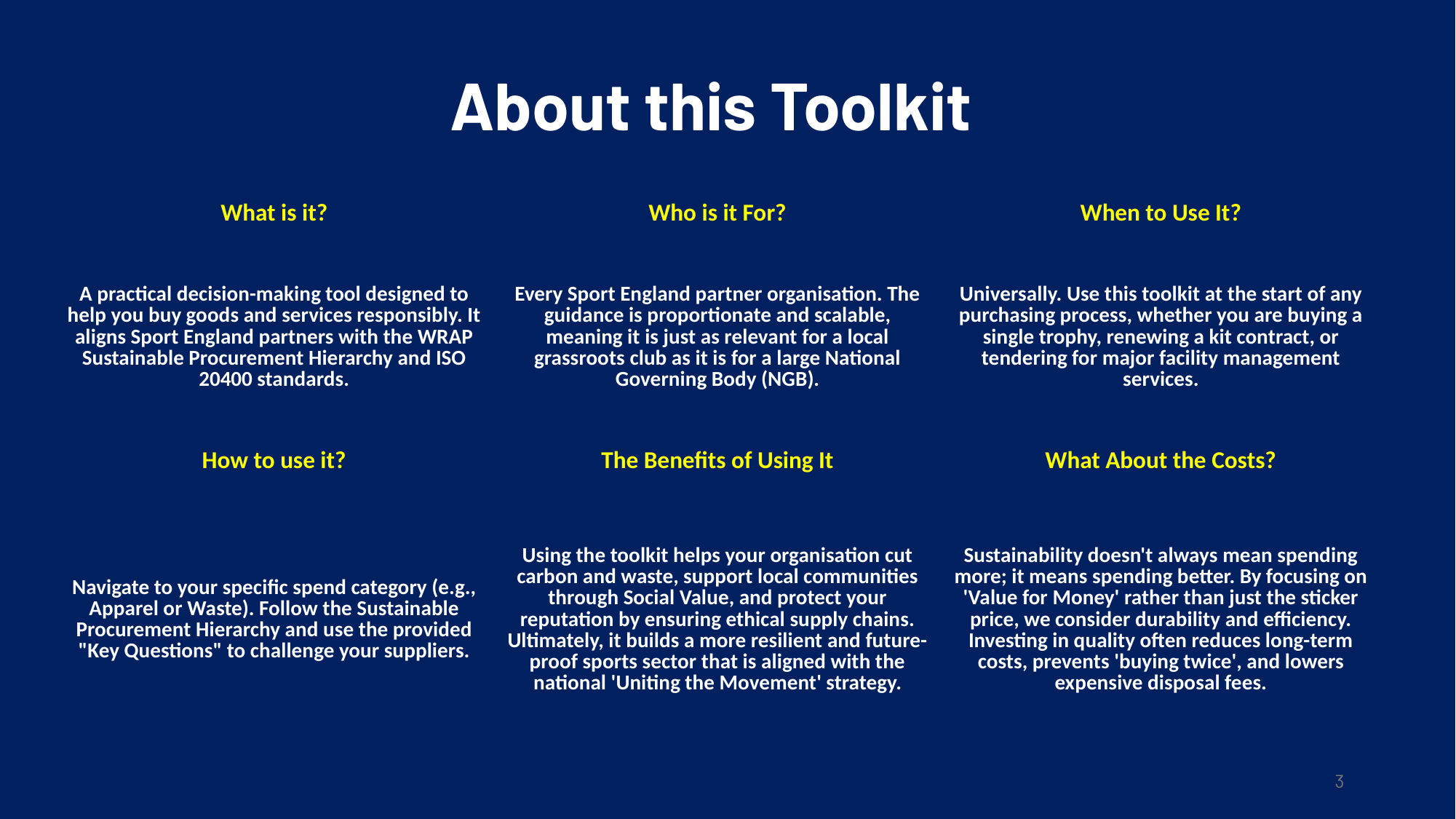

# About this Toolkit
| What is it? | Who is it For? | When to Use It? |
| --- | --- | --- |
| A practical decision-making tool designed to help you buy goods and services responsibly. It aligns Sport England partners with the WRAP Sustainable Procurement Hierarchy and ISO 20400 standards. | Every Sport England partner organisation. The guidance is proportionate and scalable, meaning it is just as relevant for a local grassroots club as it is for a large National Governing Body (NGB). | Universally. Use this toolkit at the start of any purchasing process, whether you are buying a single trophy, renewing a kit contract, or tendering for major facility management services. |
| How to use it? | The Benefits of Using It | What About the Costs? |
| Navigate to your specific spend category (e.g., Apparel or Waste). Follow the Sustainable Procurement Hierarchy and use the provided "Key Questions" to challenge your suppliers. | Using the toolkit helps your organisation cut carbon and waste, support local communities through Social Value, and protect your reputation by ensuring ethical supply chains. Ultimately, it builds a more resilient and future-proof sports sector that is aligned with the national 'Uniting the Movement' strategy. | Sustainability doesn't always mean spending more; it means spending better. By focusing on 'Value for Money' rather than just the sticker price, we consider durability and efficiency. Investing in quality often reduces long-term costs, prevents 'buying twice', and lowers expensive disposal fees. |
3